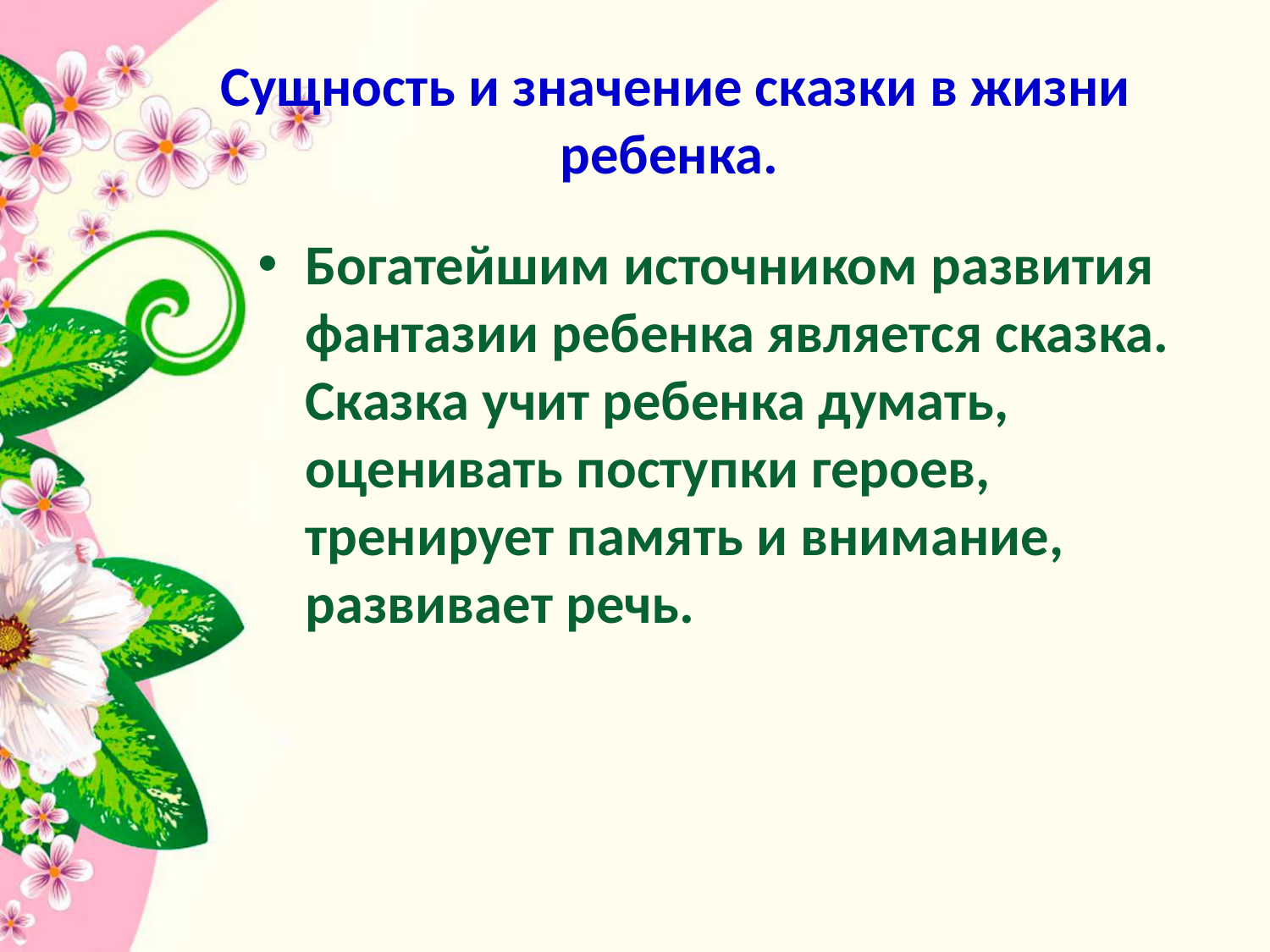

# Сущность и значение сказки в жизни ребенка.
Богатейшим источником развития фантазии ребенка является сказка. Сказка учит ребенка думать, оценивать поступки героев, тренирует память и внимание, развивает речь.